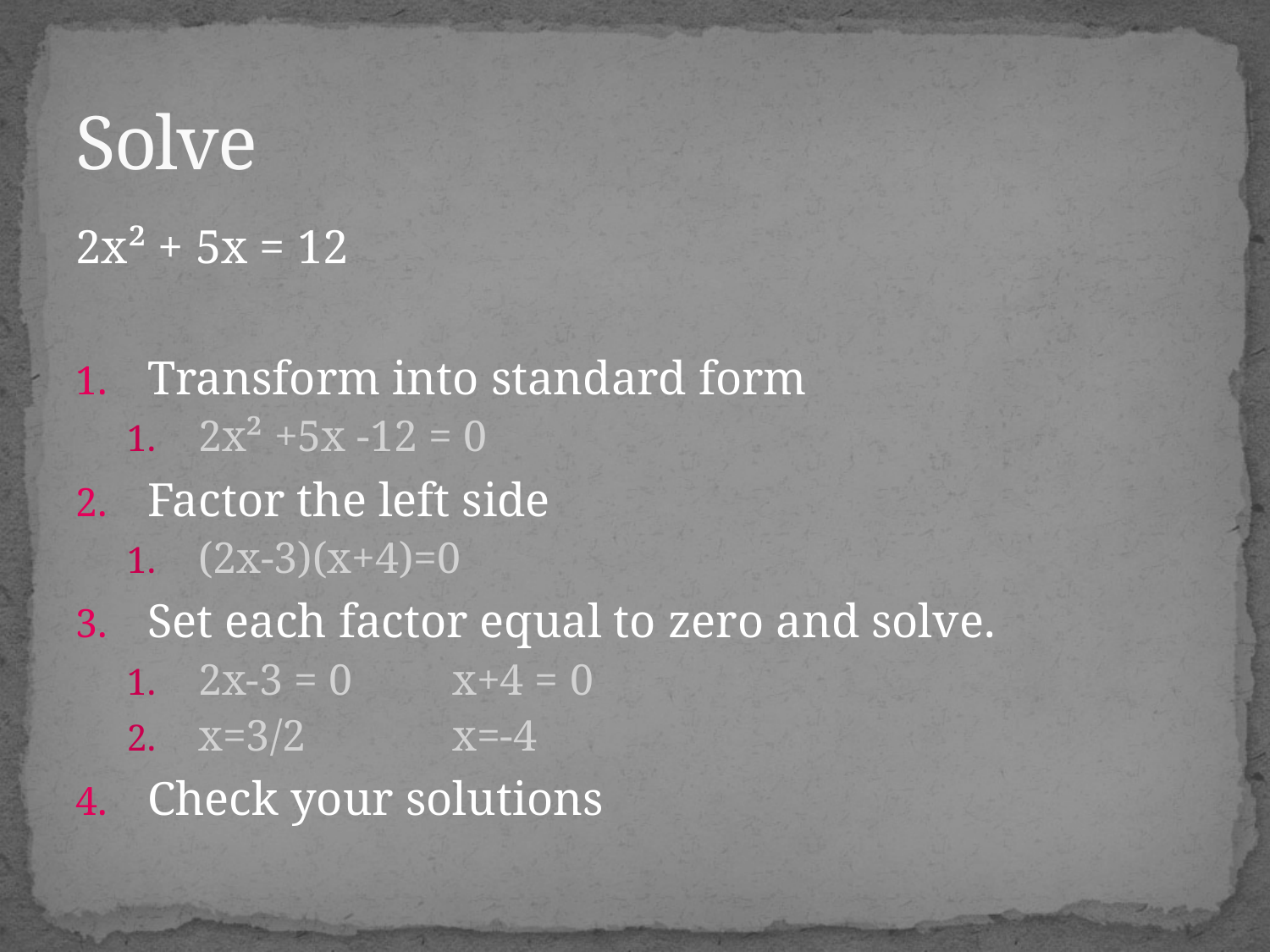

# Solve
2x² + 5x = 12

Transform into standard form
2x² +5x -12 = 0
Factor the left side
(2x-3)(x+4)=0
Set each factor equal to zero and solve.
2x-3 = 0	x+4 = 0
x=3/2		x=-4
Check your solutions